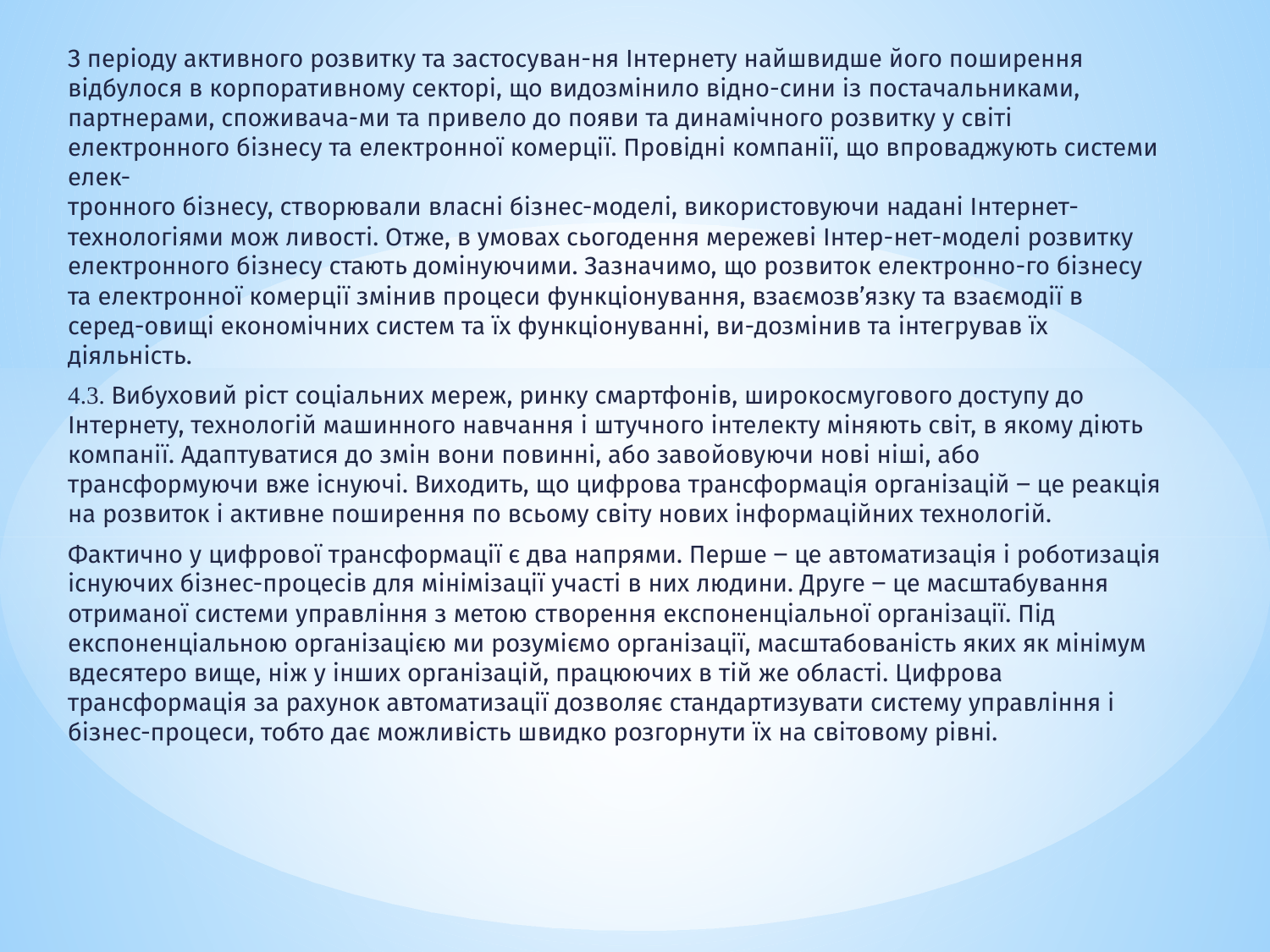

З періоду активного розвитку та застосуван-ня Інтернету найшвидше його поширення відбулося в корпоративному секторі, що видозмінило відно-сини із постачальниками, партнерами, споживача-ми та привело до появи та динамічного розвитку у світі електронного бізнесу та електронної комерції. Провідні компанії, що впроваджують системи елек-
тронного бізнесу, створювали власні бізнес-моделі, використовуючи надані Інтернет-технологіями мож ливості. Отже, в умовах сьогодення мережеві Інтер-нет-моделі розвитку електронного бізнесу стають домінуючими. Зазначимо, що розвиток електронно-го бізнесу та електронної комерції змінив процеси функціонування, взаємозв’язку та взаємодії в серед-овищі економічних систем та їх функціонуванні, ви-дозмінив та інтегрував їх діяльність.
4.3. Вибуховий ріст соціальних мереж, ринку смартфонів, широкосмугового доступу до Інтернету, технологій машинного навчання і штучного інтелекту міняють світ, в якому діють компанії. Адаптуватися до змін вони повинні, або завойовуючи нові ніші, або трансформуючи вже існуючі. Виходить, що цифрова трансформація організацій ‒ це реакція на розвиток і активне поширення по всьому світу нових інформаційних технологій.
Фактично у цифрової трансформації є два напрями. Перше ‒ це автоматизація і роботизація існуючих бізнес-процесів для мінімізації участі в них людини. Друге ‒ це масштабування отриманої системи управління з метою створення експоненціальної організації. Під експоненціальною організацією ми розуміємо організації, масштабованість яких як мінімум вдесятеро вище, ніж у інших організацій, працюючих в тій же області. Цифрова трансформація за рахунок автоматизації дозволяє стандартизувати систему управління і бізнес-процеси, тобто дає можливість швидко розгорнути їх на світовому рівні.